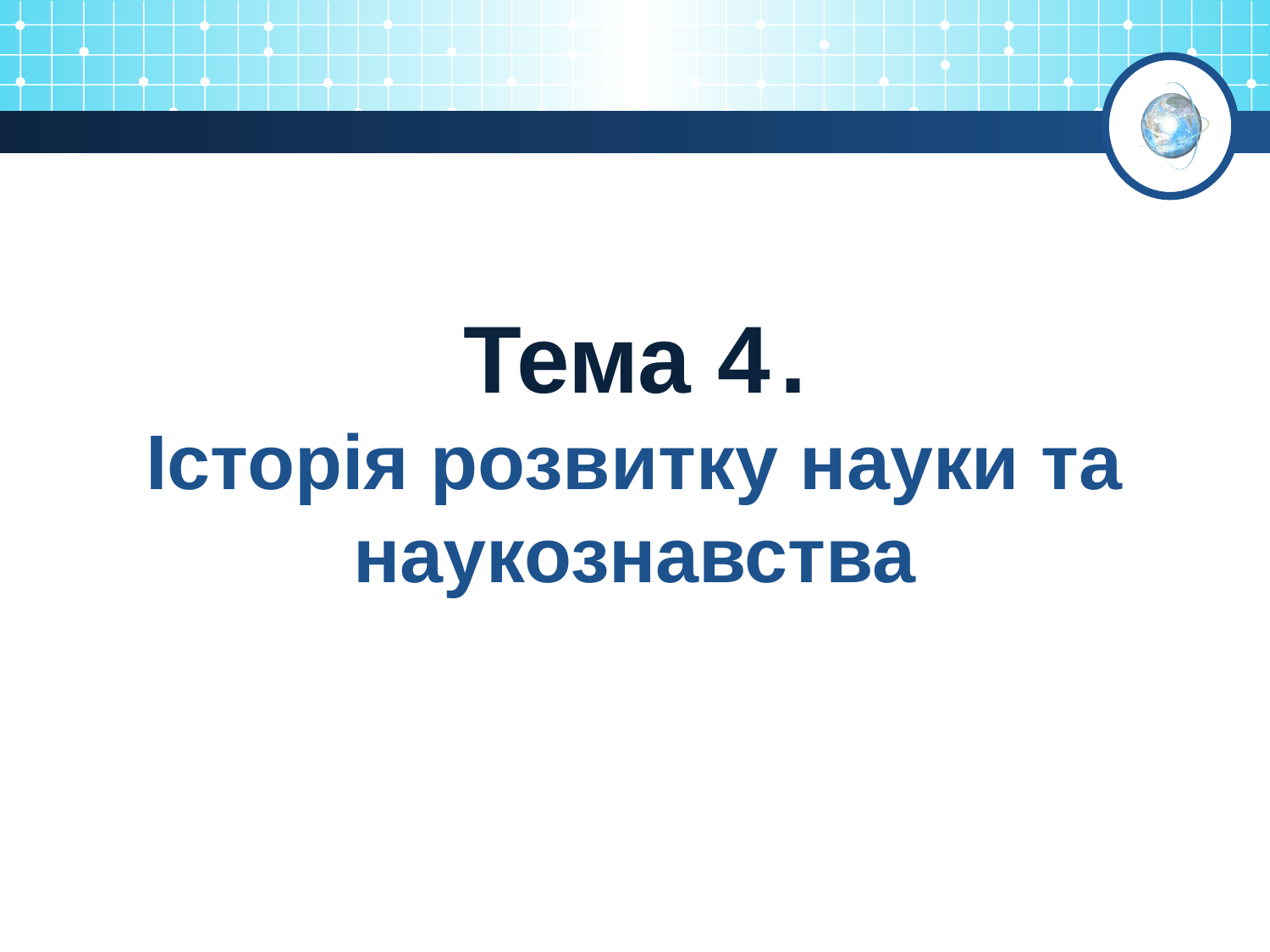

# Тема 4. Історія розвитку науки та наукознавства